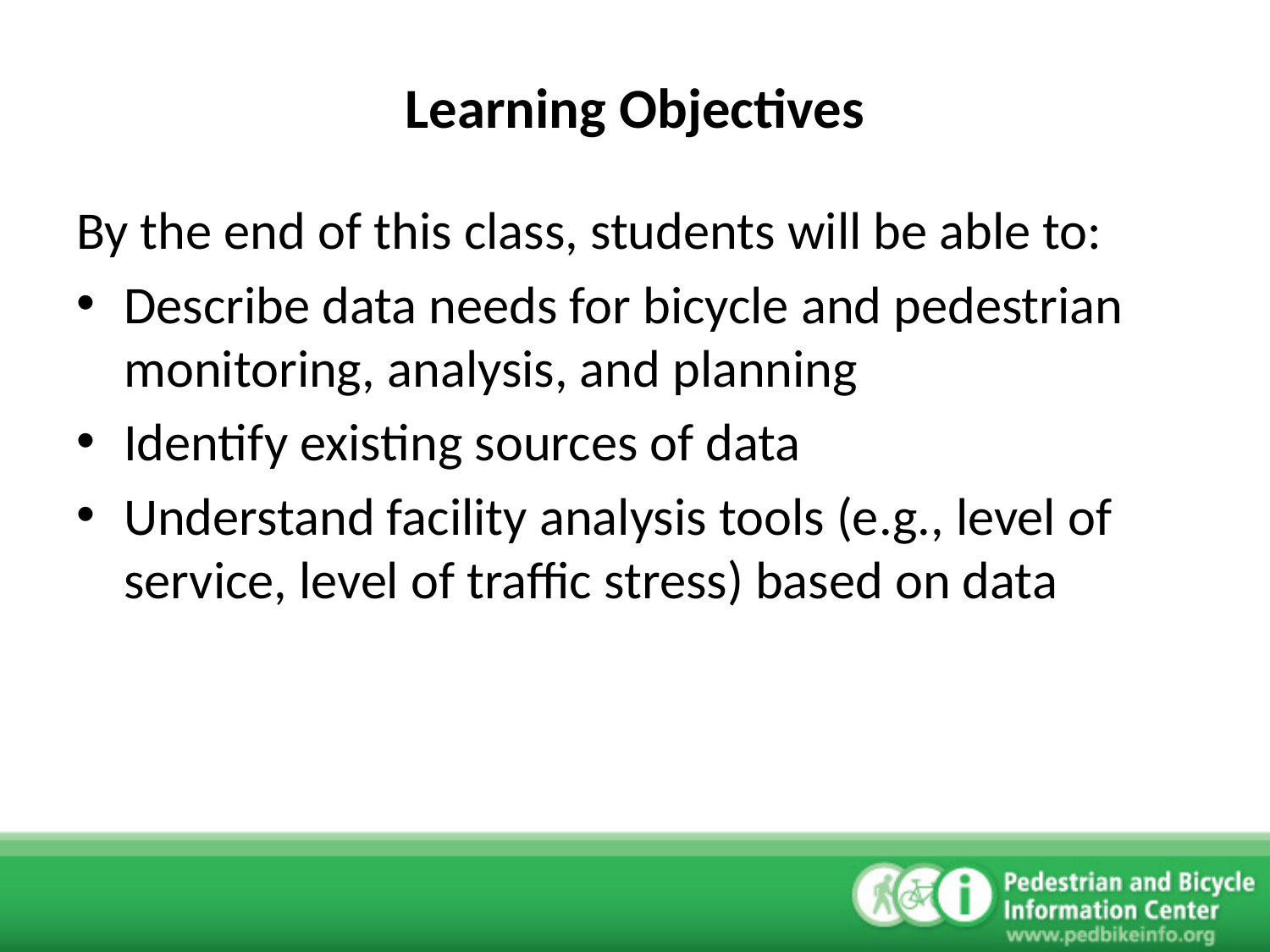

Learning Objectives
By the end of this class, students will be able to:
Describe data needs for bicycle and pedestrian monitoring, analysis, and planning
Identify existing sources of data
Understand facility analysis tools (e.g., level of service, level of traffic stress) based on data